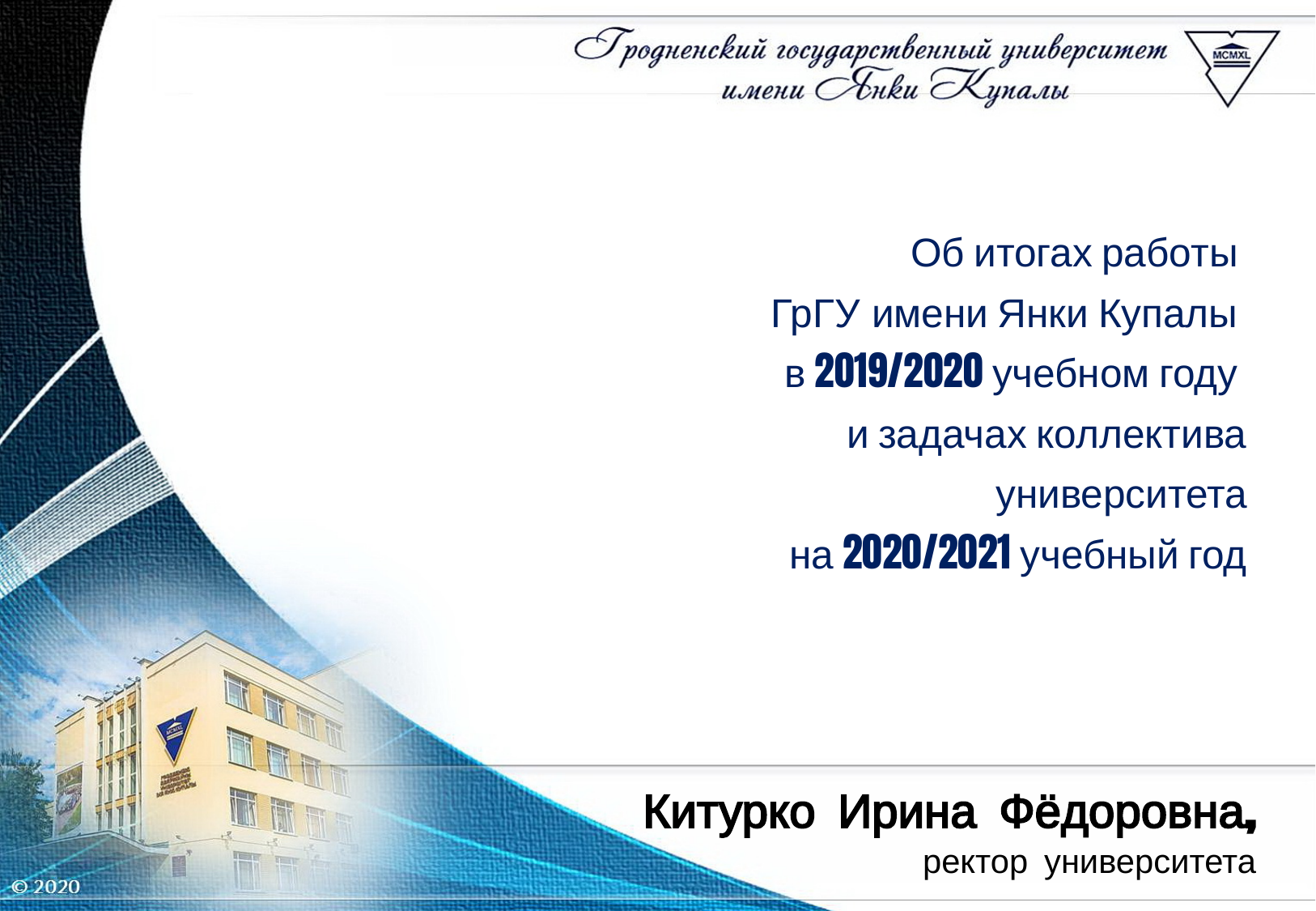

# Об итогах работы ГрГУ  имени Янки Купалы в 2019/2020 учебном году и задачах коллектива университета на 2020/2021 учебный год
Китурко  Ирина  Фёдоровна,
ректор  университета